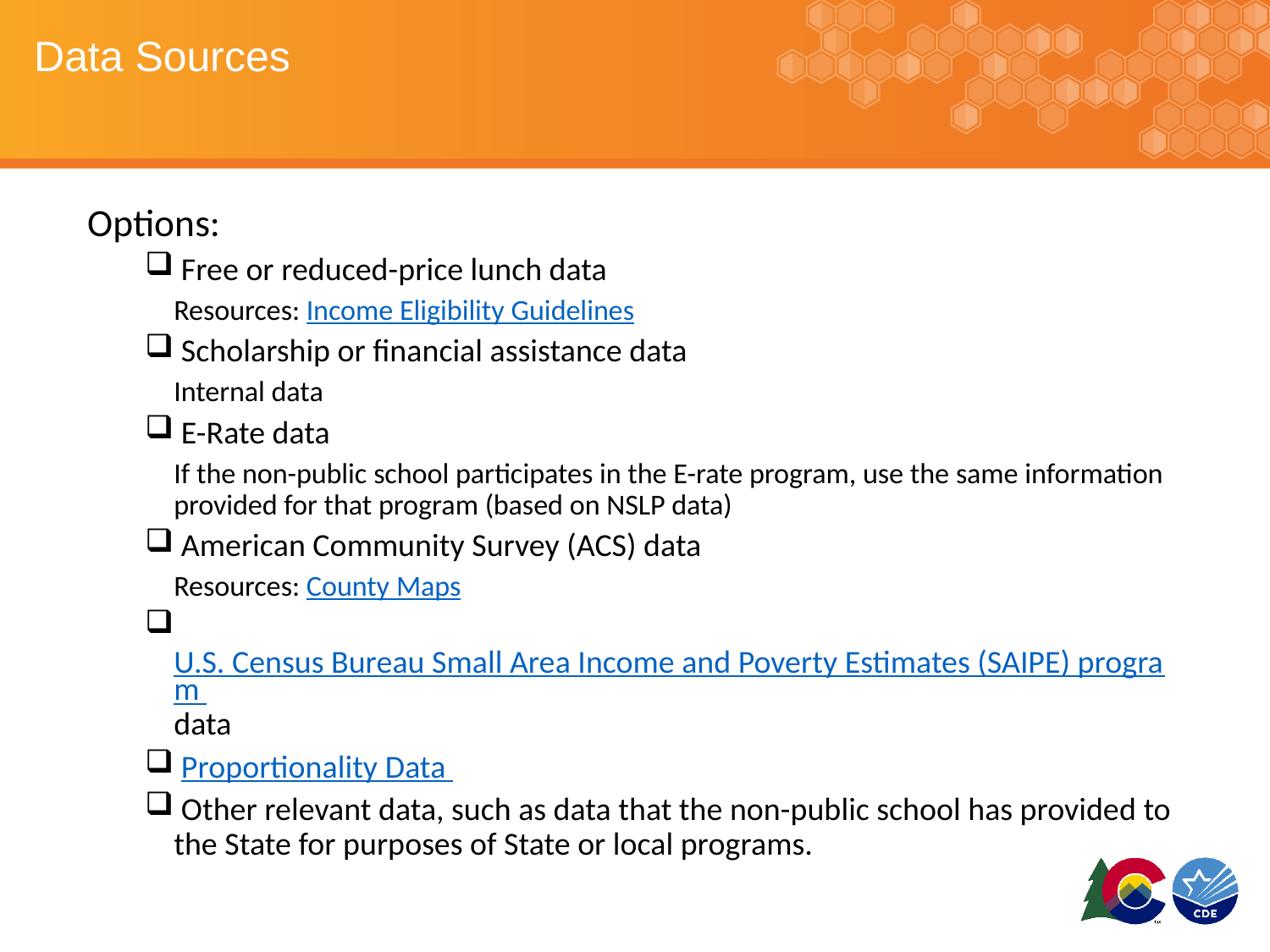

# Data Sources
Options:
 Free or reduced-price lunch data
Resources: Income Eligibility Guidelines
 Scholarship or financial assistance data
Internal data
 E-Rate data
If the non-public school participates in the E-rate program, use the same information provided for that program (based on NSLP data)
 American Community Survey (ACS) data
Resources: County Maps
 U.S. Census Bureau Small Area Income and Poverty Estimates (SAIPE) program data
 Proportionality Data
 Other relevant data, such as data that the non-public school has provided to the State for purposes of State or local programs.